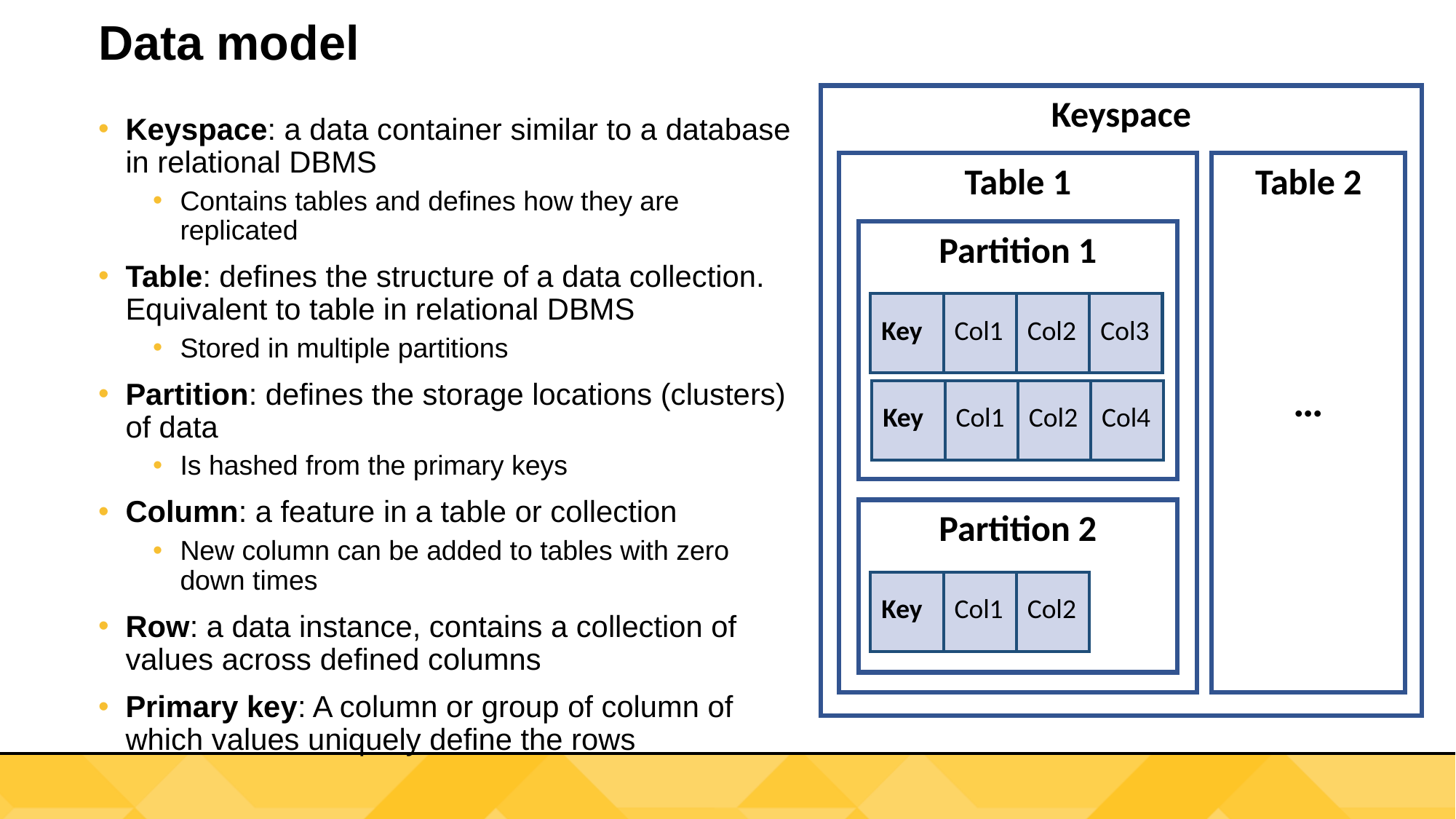

# Data model
Keyspace
Keyspace: a data container similar to a database in relational DBMS
Contains tables and defines how they are replicated
Table: defines the structure of a data collection. Equivalent to table in relational DBMS
Stored in multiple partitions
Partition: defines the storage locations (clusters) of data
Is hashed from the primary keys
Column: a feature in a table or collection
New column can be added to tables with zero down times
Row: a data instance, contains a collection of values across defined columns
Primary key: A column or group of column of which values uniquely define the rows

Table 1
Table 2
Partition 1
| Key | Col1 | Col2 | Col3 |
| --- | --- | --- | --- |
…
| Key | Col1 | Col2 | Col4 |
| --- | --- | --- | --- |
Partition 2
| Key | Col1 | Col2 |
| --- | --- | --- |